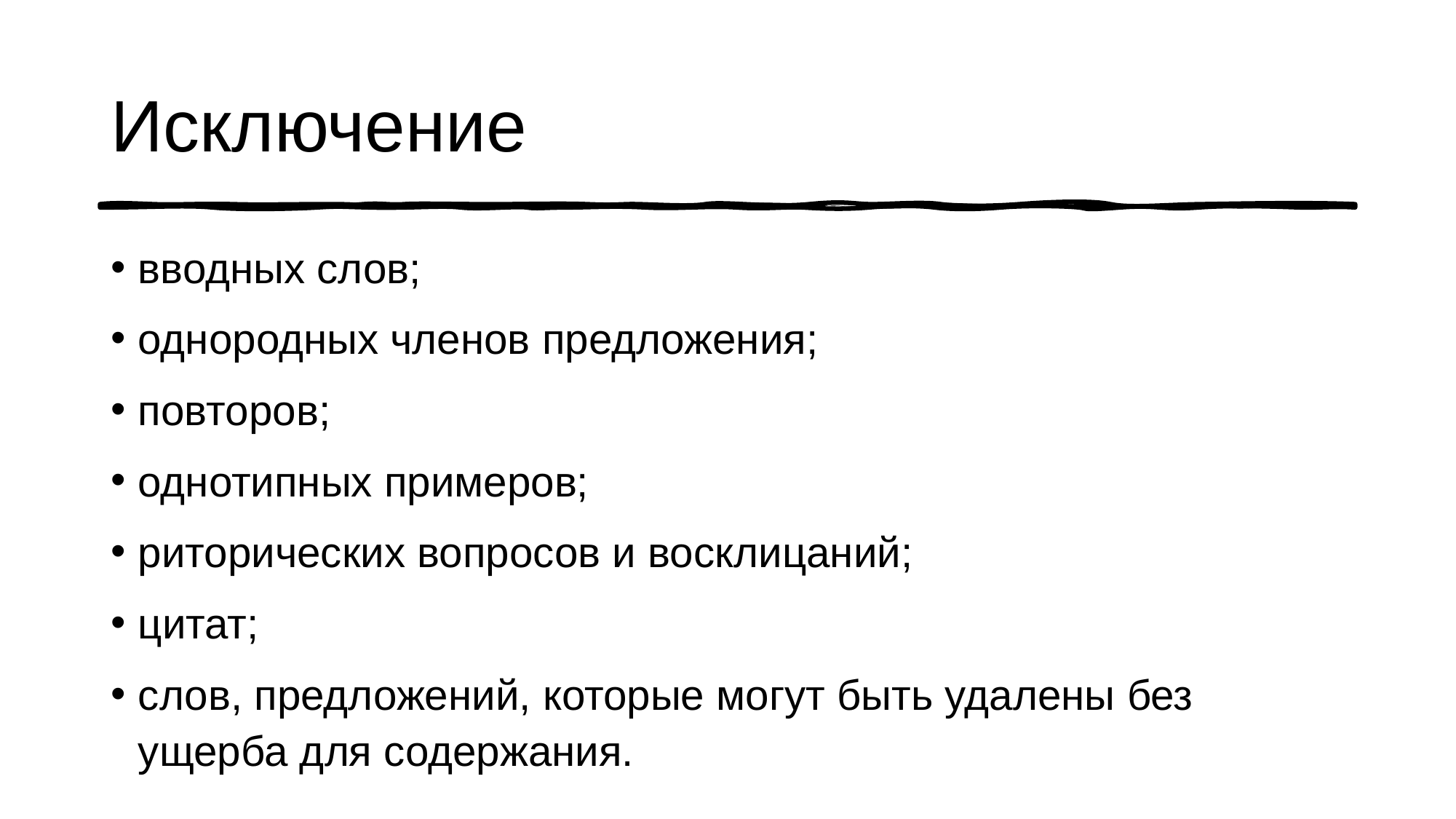

# Исключение
вводных слов;
однородных членов предложения;
повторов;
однотипных примеров;
риторических вопросов и восклицаний;
цитат;
слов, предложений, которые могут быть удалены без ущерба для содержания.